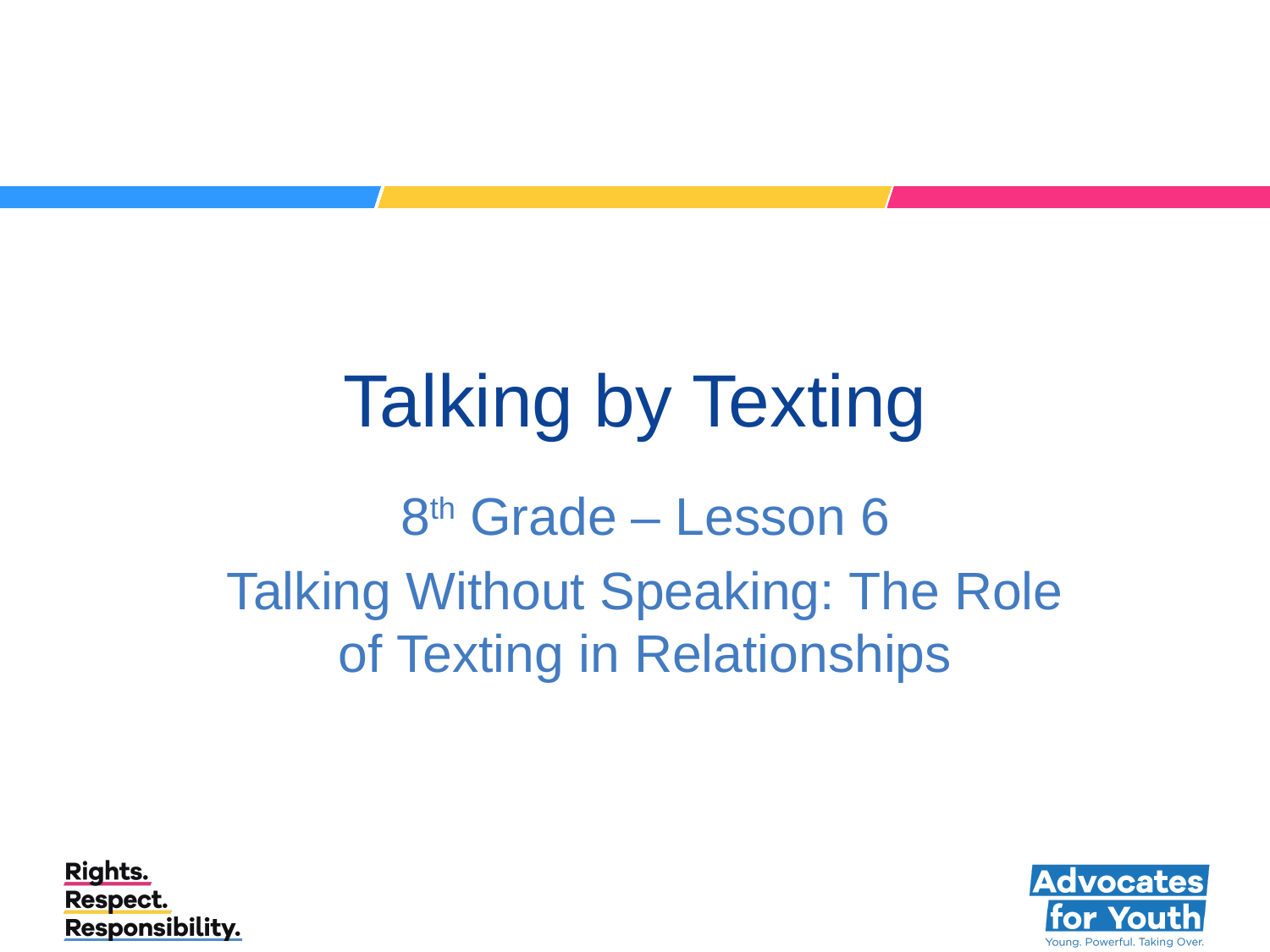

# Talking by Texting
8th Grade – Lesson 6
Talking Without Speaking: The Role of Texting in Relationships